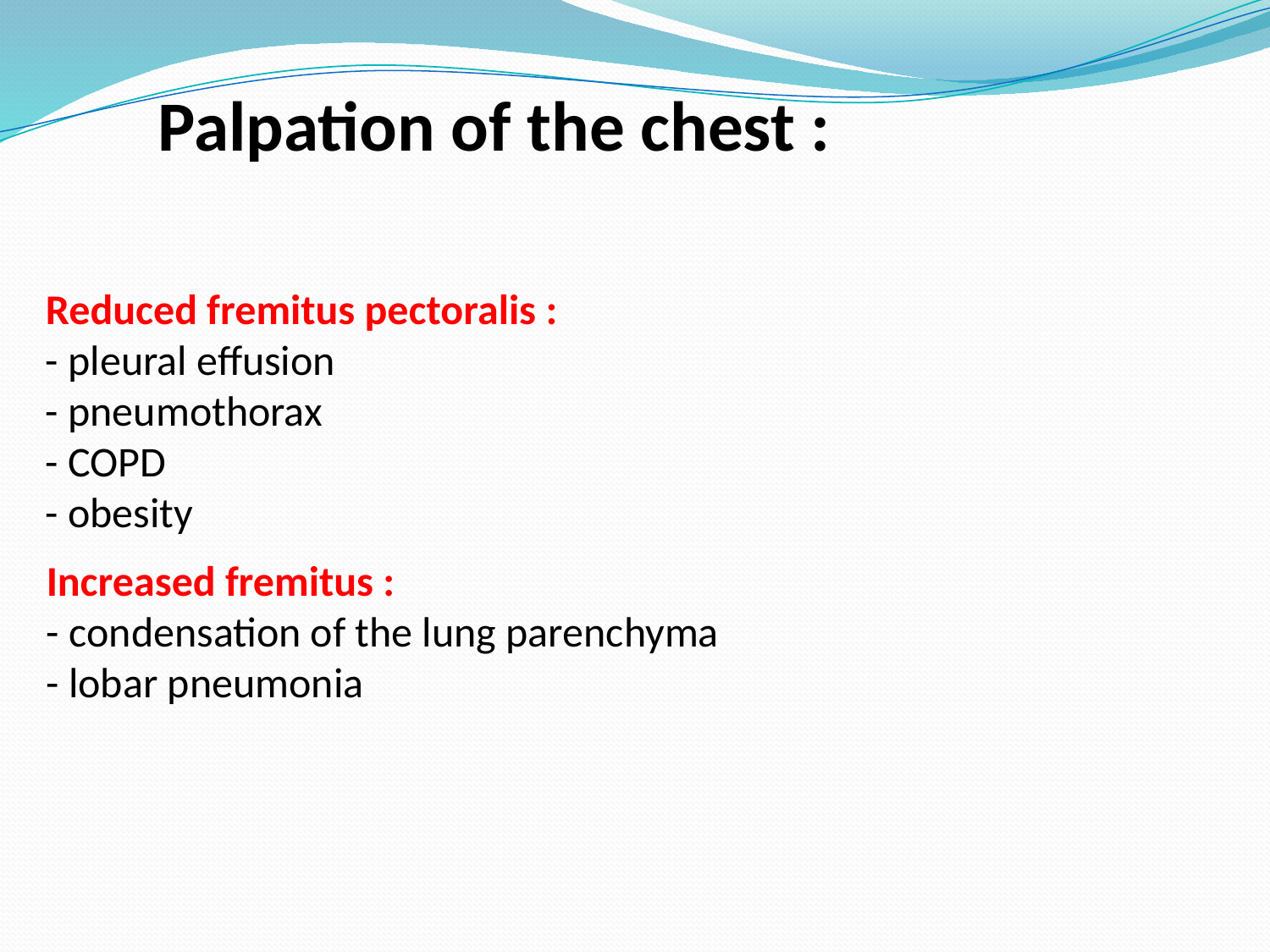

Palpation of the chest :
Reduced fremitus pectoralis :
- pleural effusion
- pneumothorax
- COPD
- obesity
Increased fremitus :
- condensation of the lung parenchyma
- lobar pneumonia